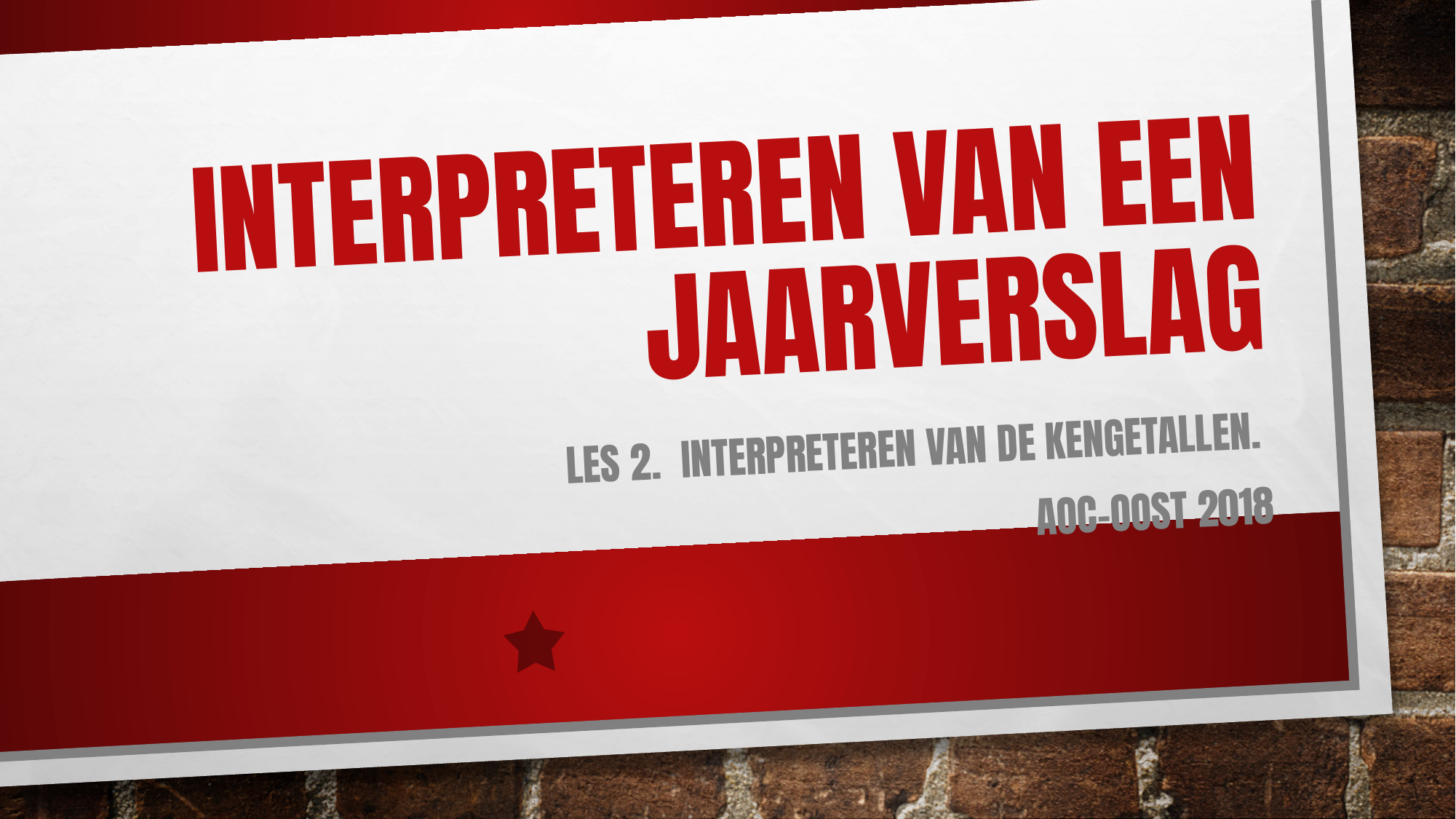

# Interpreteren van een jaarverslag
Les 2.  interpreteren van de kengetallen.
AOC-Oost 2018